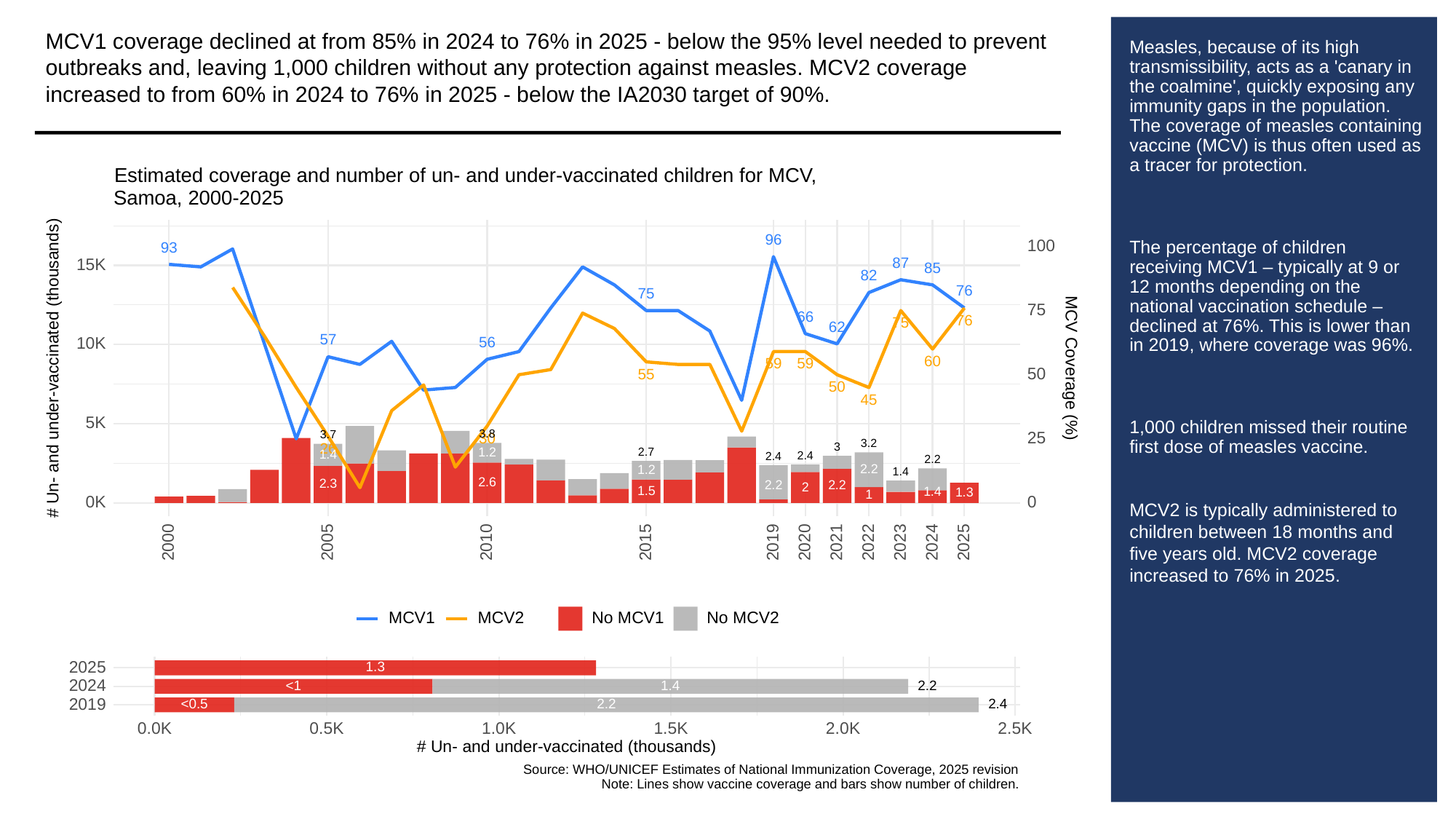

MCV1 coverage declined at from 85% in 2024 to 76% in 2025 - below the 95% level needed to prevent outbreaks and, leaving 1,000 children without any protection against measles. MCV2 coverage increased to from 60% in 2024 to 76% in 2025 - below the IA2030 target of 90%.
# Measles, because of its high transmissibility, acts as a 'canary in the coalmine', quickly exposing any immunity gaps in the population. The coverage of measles containing vaccine (MCV) is thus often used as a tracer for protection.

The percentage of children receiving MCV1 – typically at 9 or 12 months depending on the national vaccination schedule – declined at 76%. This is lower than in 2019, where coverage was 96%.

1,000 children missed their routine first dose of measles vaccine.

MCV2 is typically administered to children between 18 months and five years old. MCV2 coverage increased to 76% in 2025.

Estimated coverage and number of un- and under-vaccinated children for MCV,
Samoa, 2000-2025

96
100
93

87
15K
85

82
76

75
75

66
76
75
62
57
56
10K

60
59
59
# Un- and under-vaccinated (thousands)
MCV Coverage (%)
50
55
50

45
5K

3.8

3.7
25
30

3.2

3
26

1.2
2.7
1.4

2.4

2.4

2.2

2.2
1.2

1.4

2.6

2.3

2.2
2.2

2
1.5

1.4
1.3

1

0K
0

2023
2000
2005
2010
2015
2019
2020
2021
2022
2024
2025

MCV1
MCV2
No MCV1
No MCV2

2025
1.3

2024
<1
1.4
2.2

2019
<0.5
2.2
2.4

0.0K
0.5K
1.0K
1.5K
2.0K
2.5K
# Un- and under-vaccinated (thousands)
Source: WHO/UNICEF Estimates of National Immunization Coverage, 2025 revision
Note: Lines show vaccine coverage and bars show number of children.